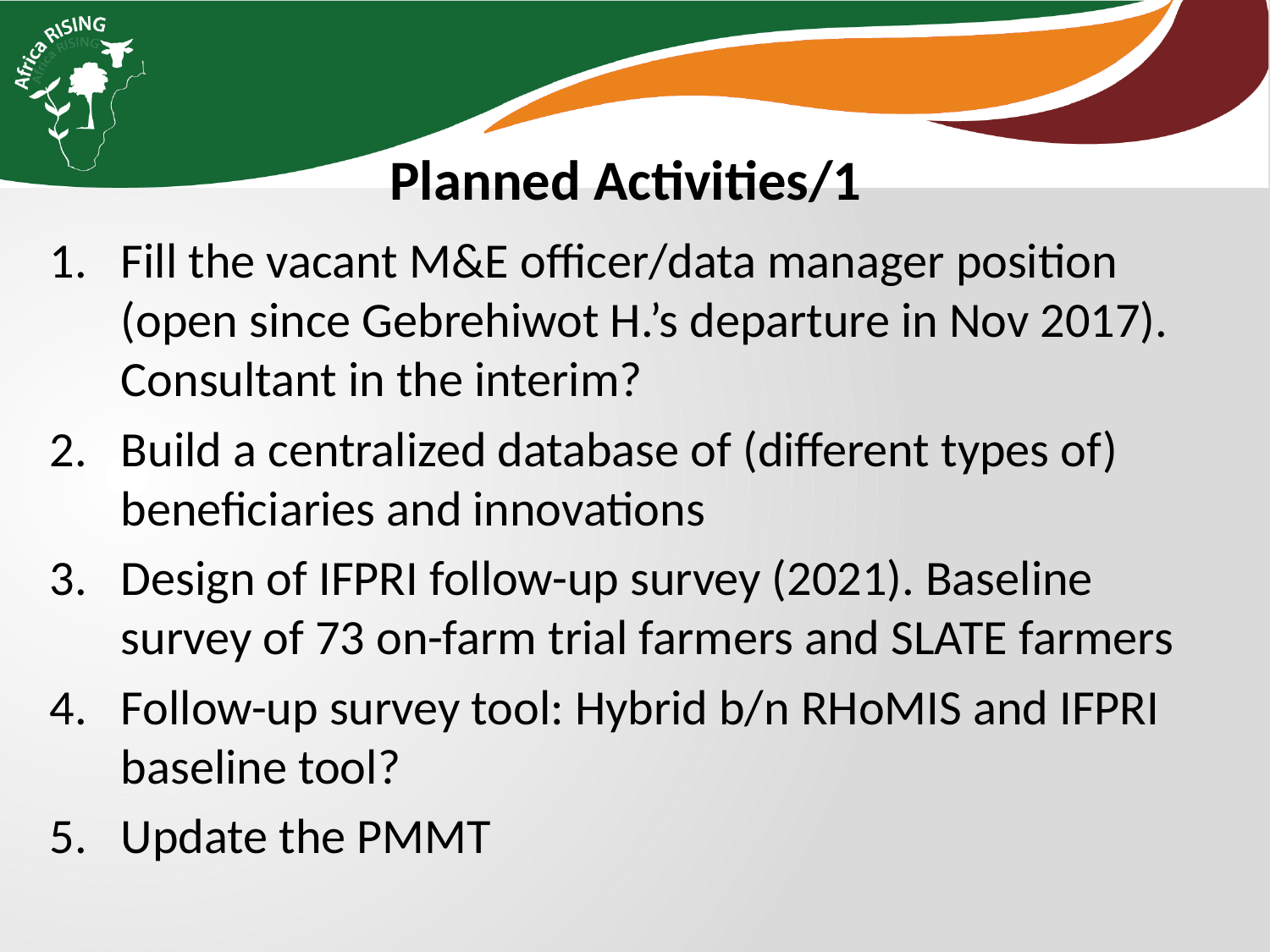

Planned Activities/1

Fill the vacant M&E officer/data manager position (open since Gebrehiwot H.’s departure in Nov 2017). Consultant in the interim?
Build a centralized database of (different types of) beneficiaries and innovations
Design of IFPRI follow-up survey (2021). Baseline survey of 73 on-farm trial farmers and SLATE farmers
Follow-up survey tool: Hybrid b/n RHoMIS and IFPRI baseline tool?
Update the PMMT